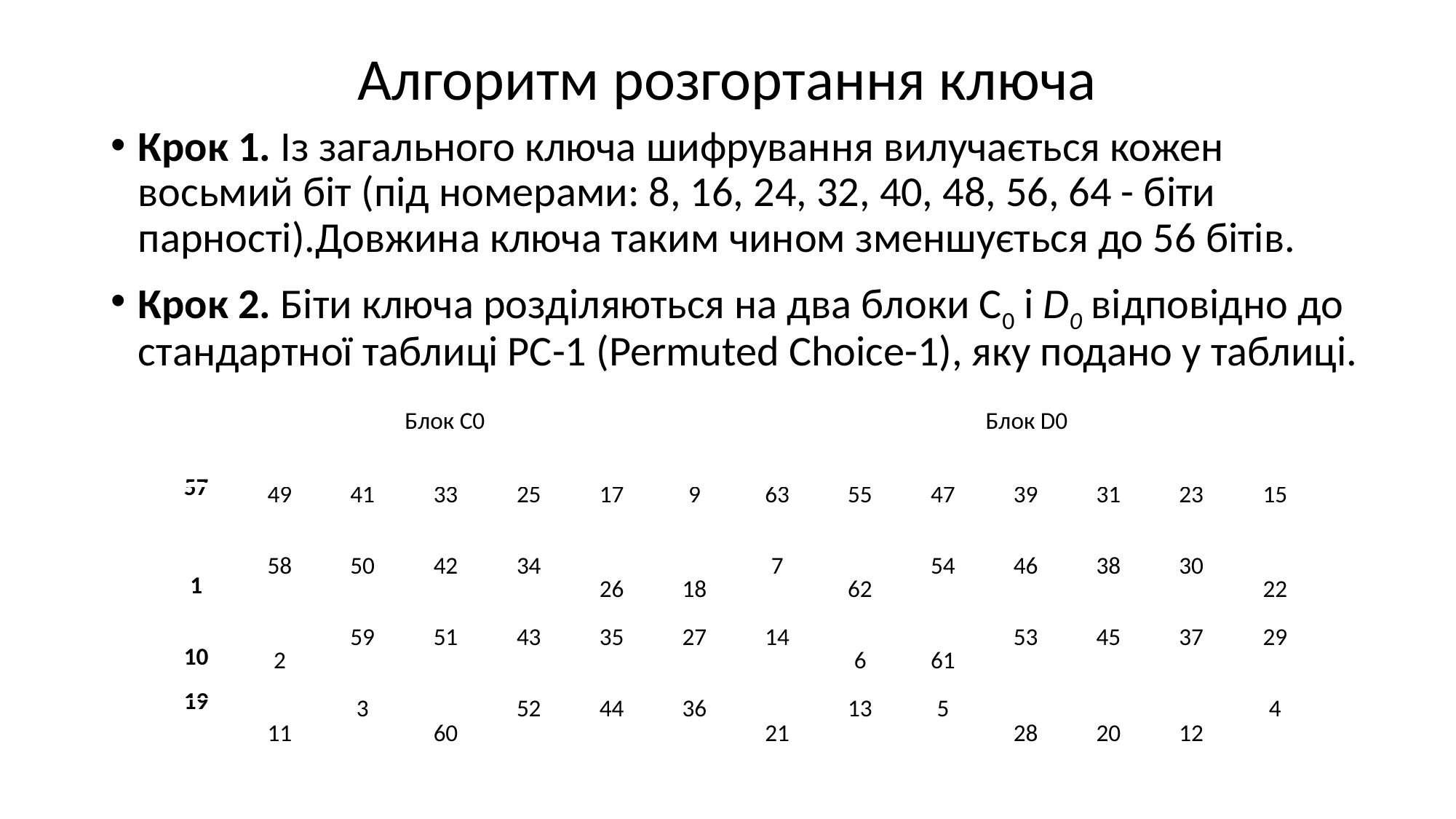

# Алгоритм розгортання ключа
Крок 1. Із загального ключа шифрування вилучається кожен восьмий біт (під номерами: 8, 16, 24, 32, 40, 48, 56, 64 - біти парності).Довжина ключа таким чином зменшується до 56 бітів.
Крок 2. Біти ключа розділяються на два блоки С0 і D0 відповідно до стандартної таблиці РС-1 (Permuted Choice-1), яку подано у таблиці.

| Блок С0 |  |  |  |  |  |  | Блок D0 |  |  |  |  |  |  |
| --- | --- | --- | --- | --- | --- | --- | --- | --- | --- | --- | --- | --- | --- |
| 57 | 49 | 41 | 33 | 25 | 17 | 9 | 63 | 55 | 47 | 39 | 31 | 23 | 15 |
| 1 | 58 | 50 | 42 | 34 | 26 | 18 | 7 | 62 | 54 | 46 | 38 | 30 | 22 |
| 10 | 2 | 59 | 51 | 43 | 35 | 27 | 14 | 6 | 61 | 53 | 45 | 37 | 29 |
| 19 | 11 | 3 | 60 | 52 | 44 | 36 | 21 | 13 | 5 | 28 | 20 | 12 | 4 |